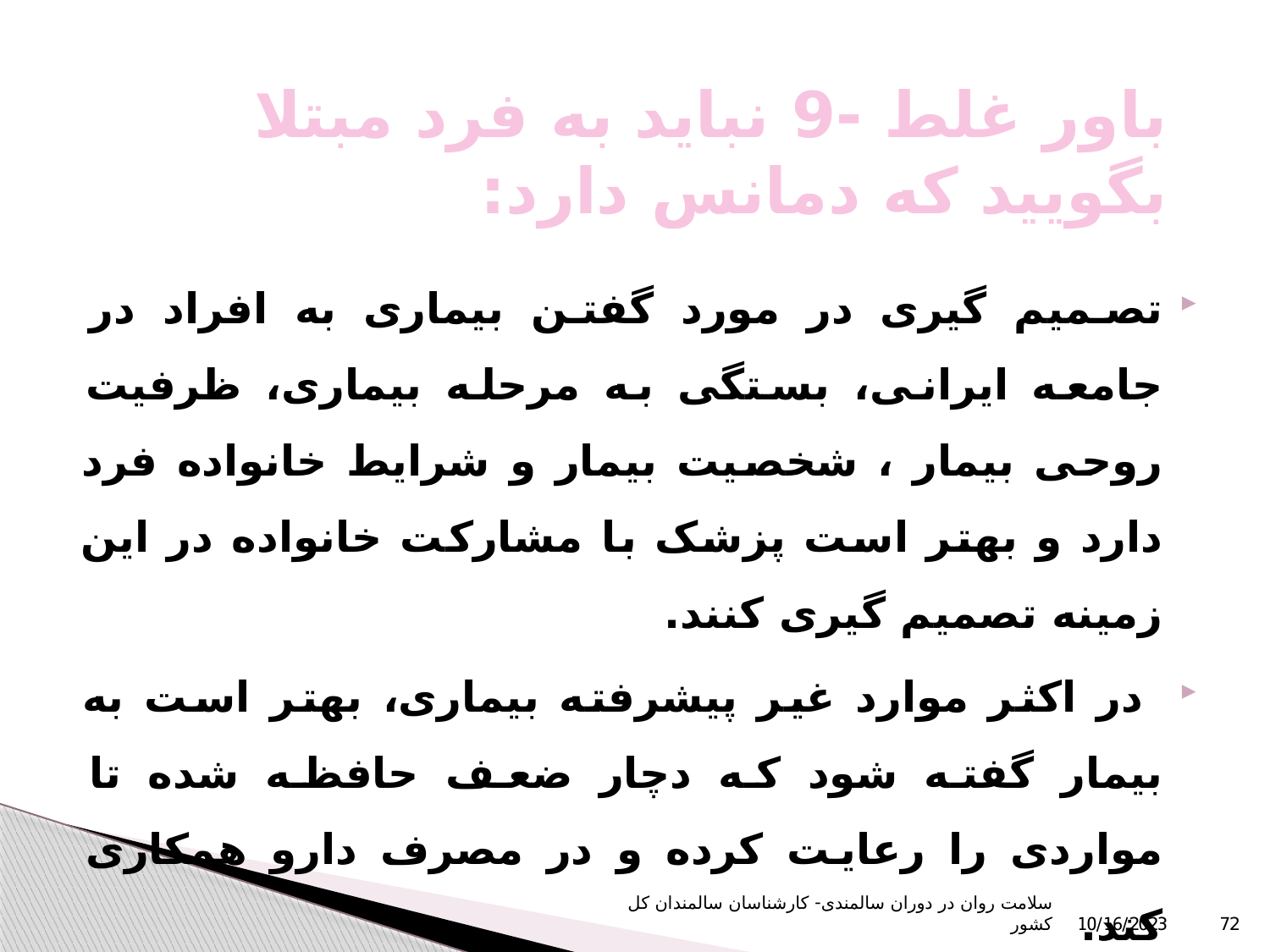

# باور غلط -9 نباید به فرد مبتلا بگویید که دمانس دارد:
تصمیم گیری در مورد گفتن بیماری به افراد در جامعه ایرانی، بستگی به مرحله بیماری، ظرفیت روحی بیمار ، شخصیت بیمار و شرایط خانواده فرد دارد و بهتر است پزشک با مشارکت خانواده در این زمینه تصمیم گیری کنند.
 در اکثر موارد غیر پیشرفته بیماری، بهتر است به بیمار گفته شود که دچار ضعف حافظه شده تا مواردی را رعایت کرده و در مصرف دارو همکاری کند.
برای مثال، پزشک میتواند به بیمار بگوید که قصد داریم برای پیشگیری از افت کارکرد مغز یا تقویت حافظه برای شما دارو شروع کنیم.
سلامت روان در دوران سالمندی- کارشناسان سالمندان کل کشور
10/16/2023
72